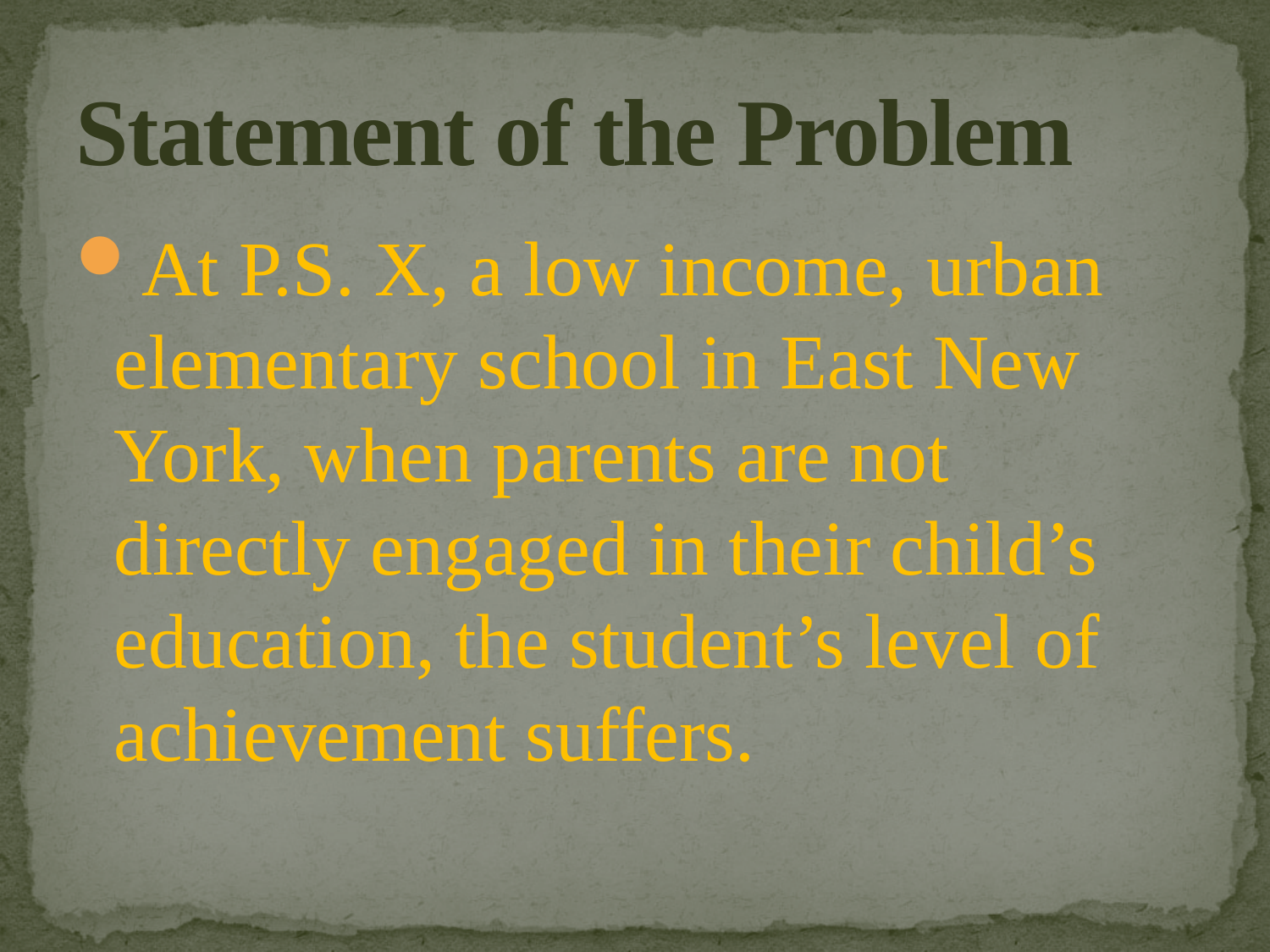

# Statement of the Problem
At P.S. X, a low income, urban elementary school in East New York, when parents are not directly engaged in their child’s education, the student’s level of achievement suffers.